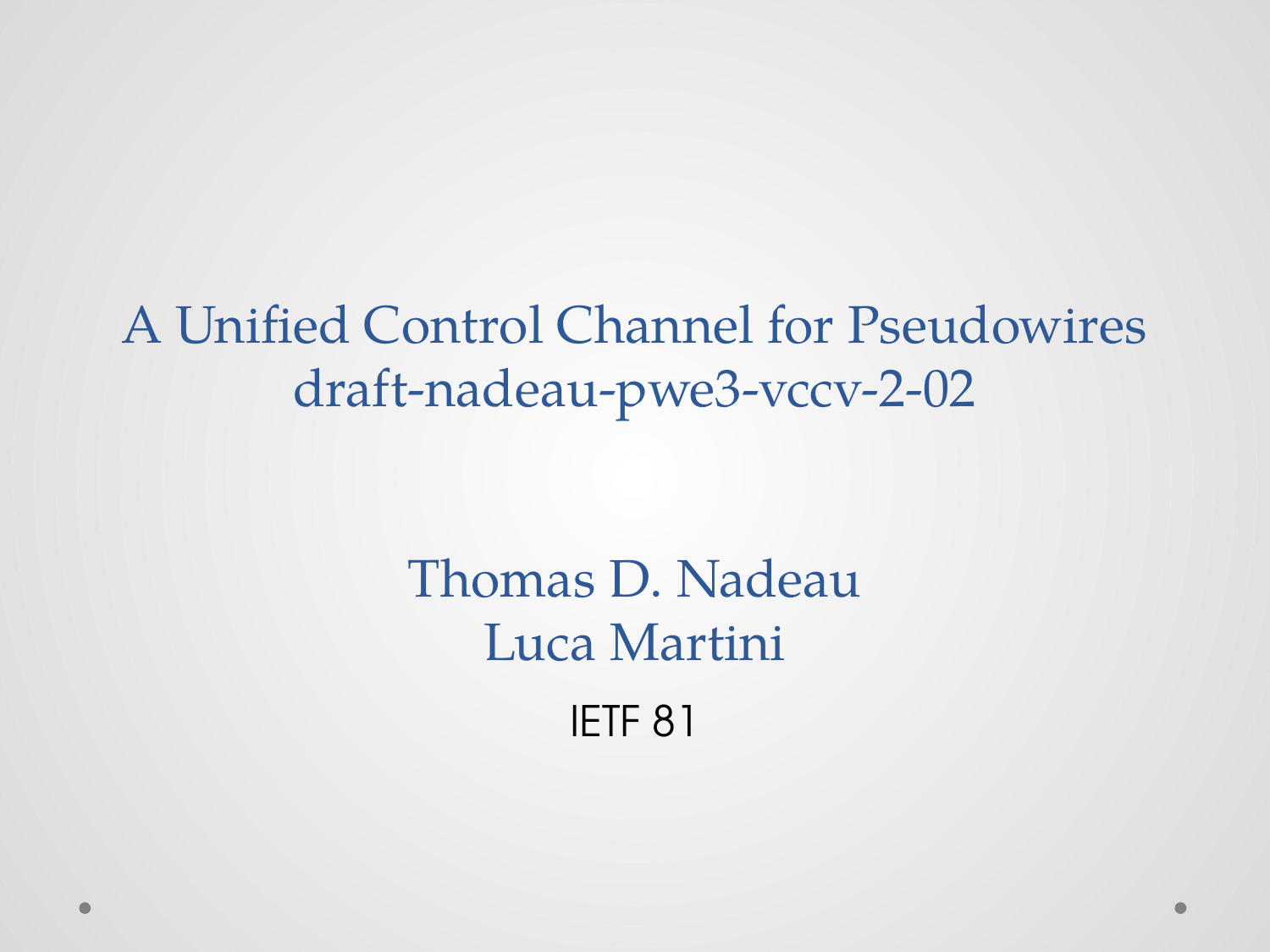

# A Unified Control Channel for Pseudowires draft-nadeau-pwe3-vccv-2-02 Thomas D. Nadeau Luca Martini
IETF 81